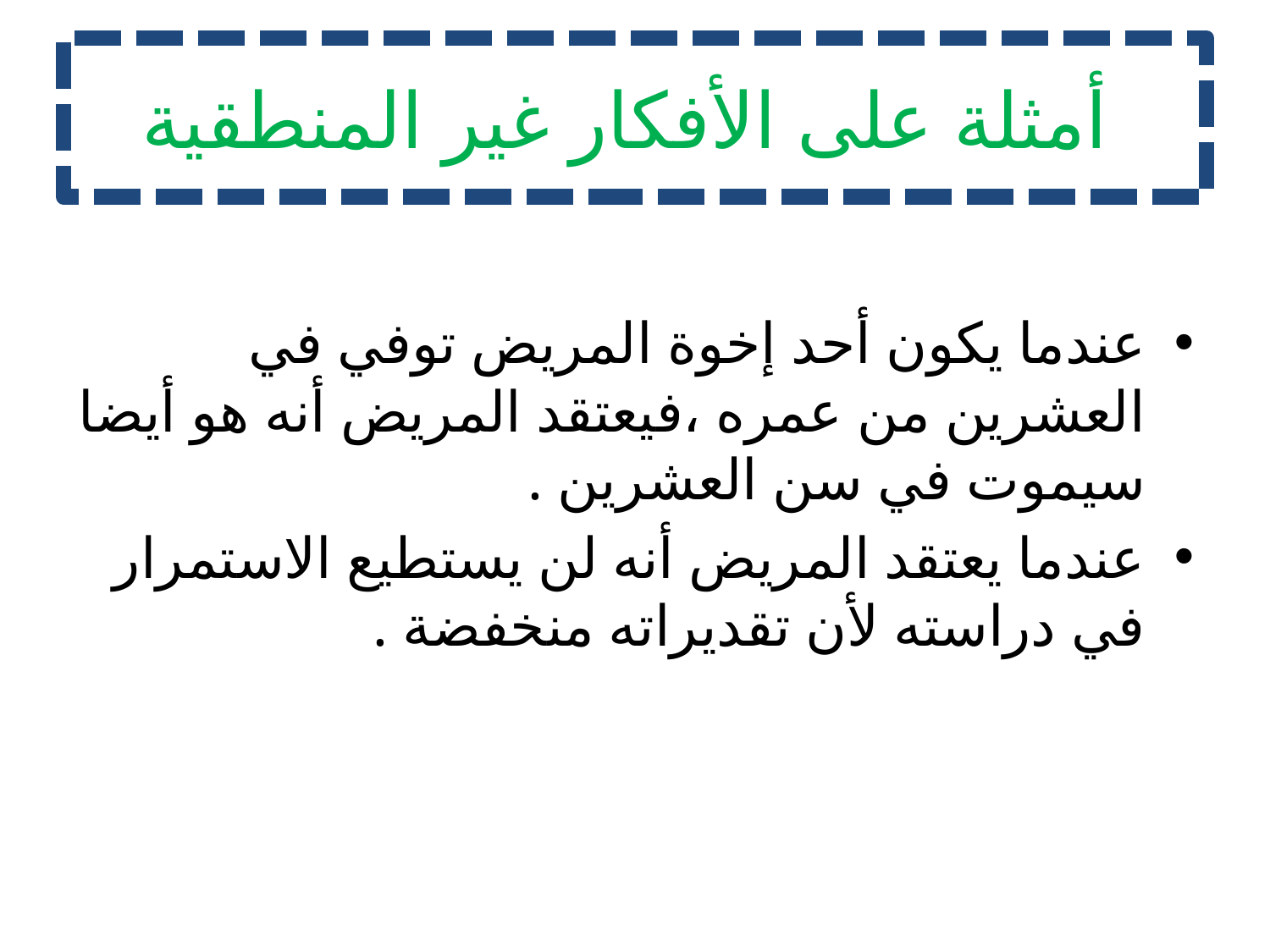

# أمثلة على الأفكار غير المنطقية

عندما يكون أحد إخوة المريض توفي في العشرين من عمره ،فيعتقد المريض أنه هو أيضا سيموت في سن العشرين .
عندما يعتقد المريض أنه لن يستطيع الاستمرار في دراسته لأن تقديراته منخفضة .